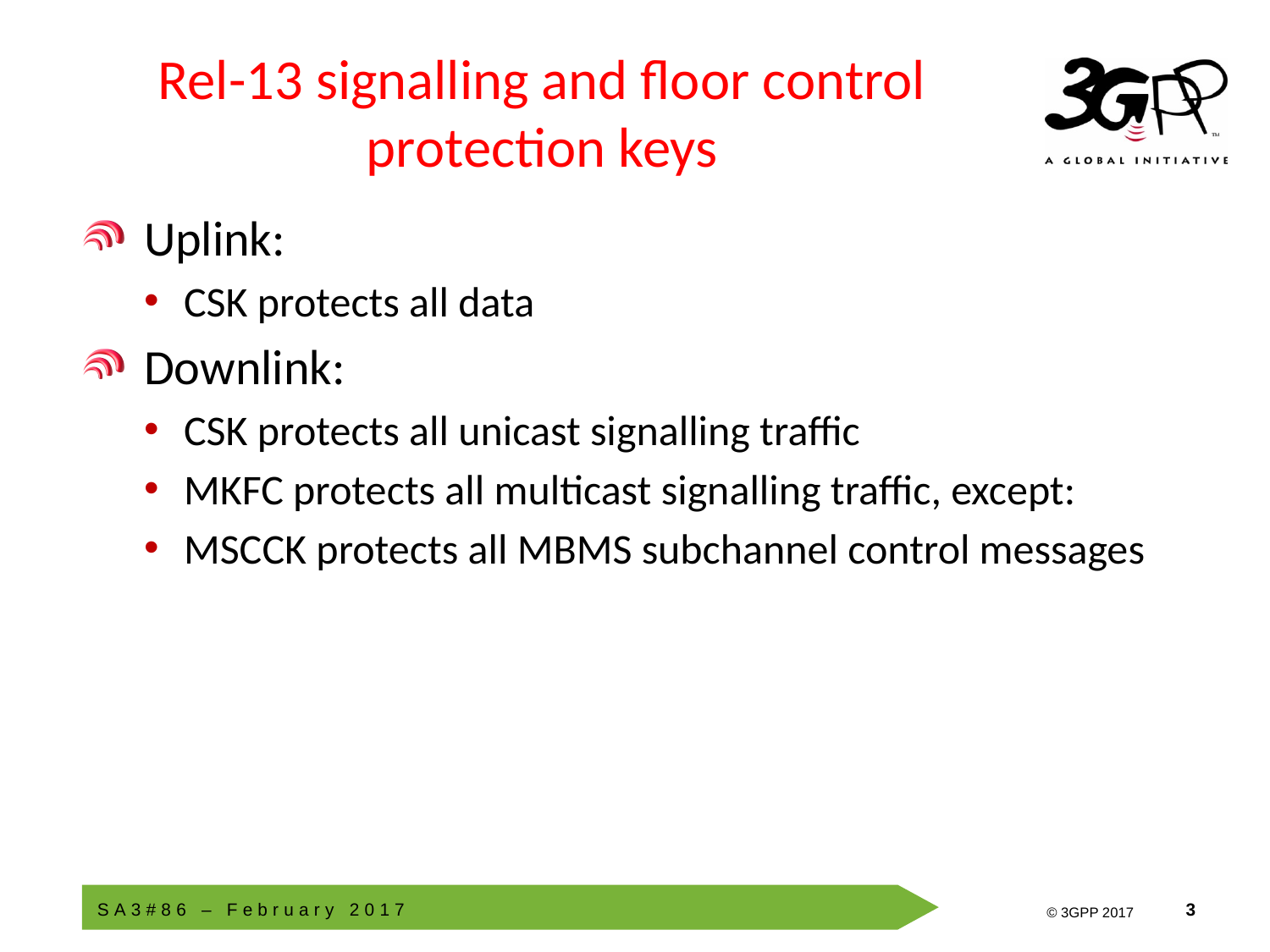

# Rel-13 signalling and floor control protection keys
Uplink:
CSK protects all data
Downlink:
CSK protects all unicast signalling traffic
MKFC protects all multicast signalling traffic, except:
MSCCK protects all MBMS subchannel control messages